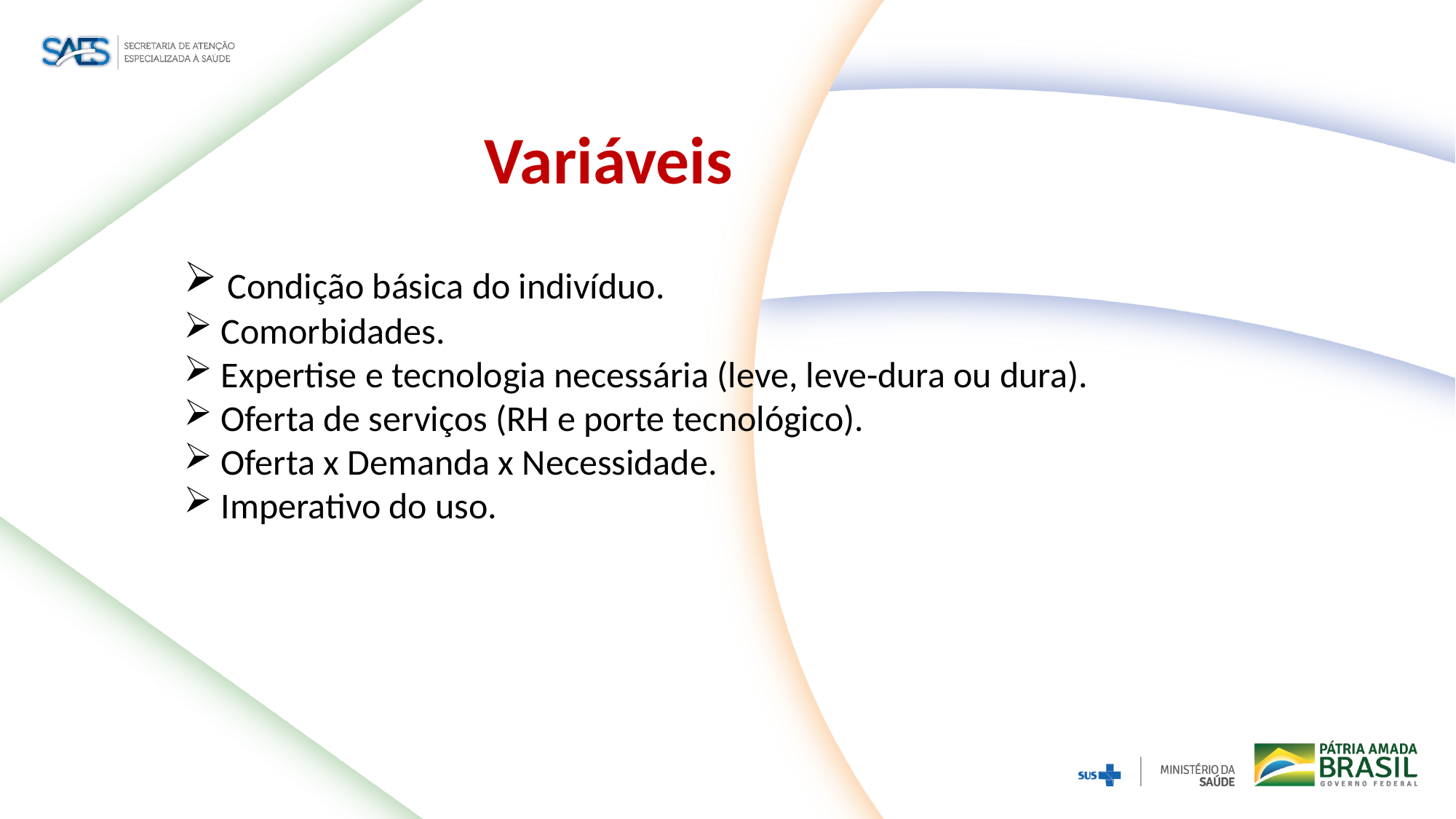

Variáveis
 Condição básica do indivíduo.
 Comorbidades.
 Expertise e tecnologia necessária (leve, leve-dura ou dura).
 Oferta de serviços (RH e porte tecnológico).
 Oferta x Demanda x Necessidade.
 Imperativo do uso.